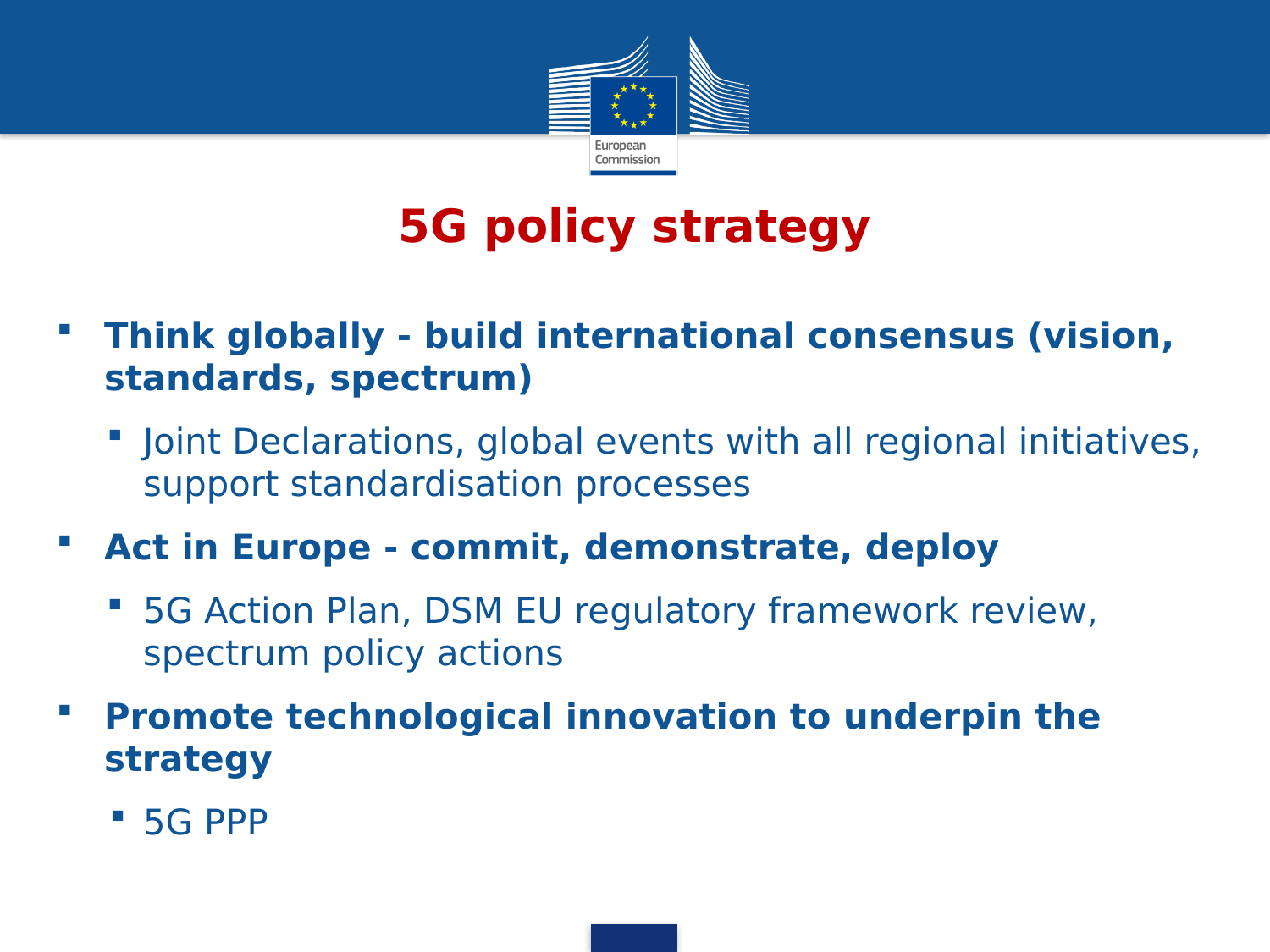

5G policy strategy
Think globally - build international consensus (vision, standards, spectrum)
Joint Declarations, global events with all regional initiatives, support standardisation processes
Act in Europe - commit, demonstrate, deploy
5G Action Plan, DSM EU regulatory framework review, spectrum policy actions
Promote technological innovation to underpin the strategy
5G PPP